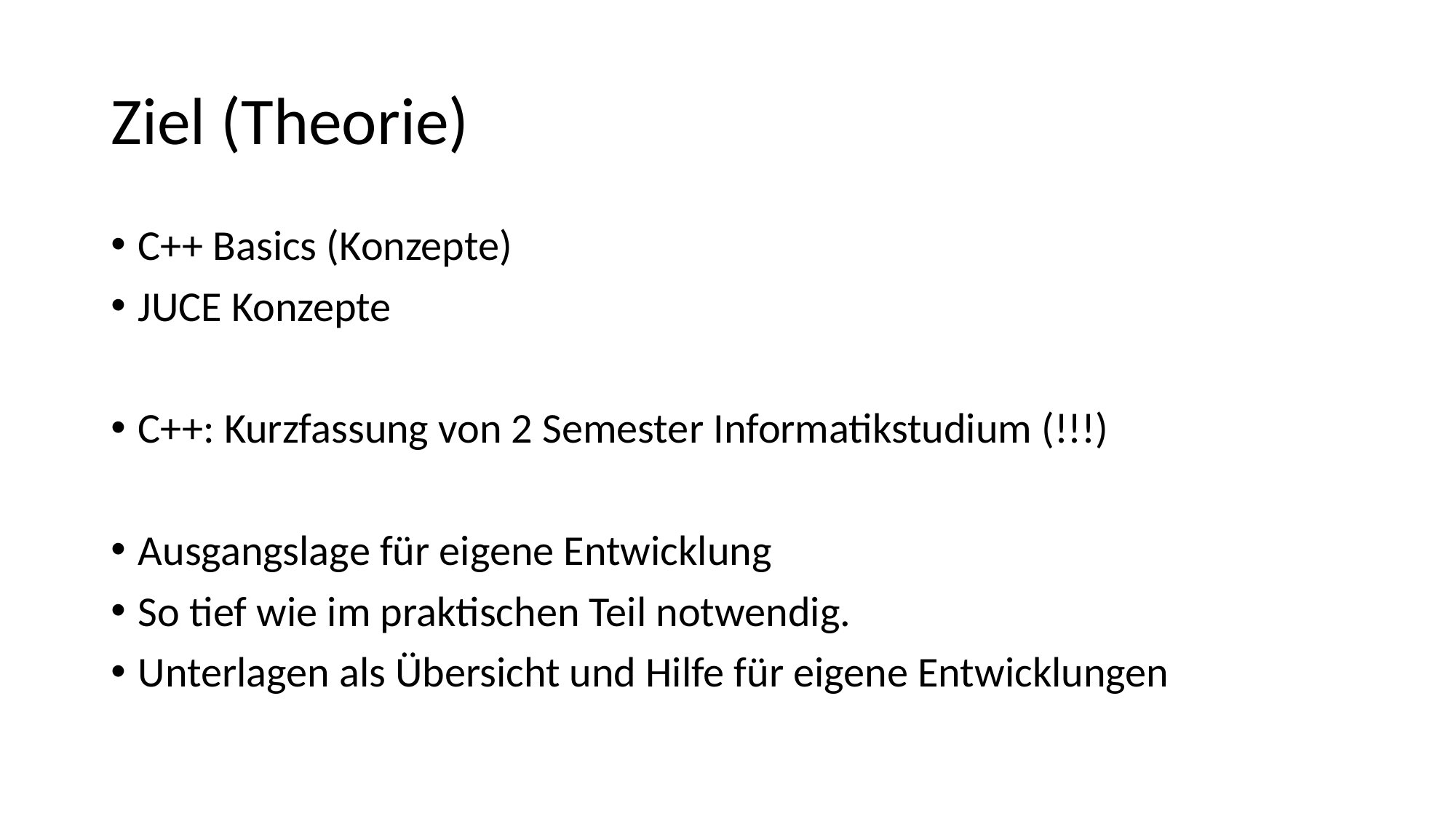

# Ziel (Theorie)
C++ Basics (Konzepte)
JUCE Konzepte

C++: Kurzfassung von 2 Semester Informatikstudium (!!!)

Ausgangslage für eigene Entwicklung
So tief wie im praktischen Teil notwendig.
Unterlagen als Übersicht und Hilfe für eigene Entwicklungen